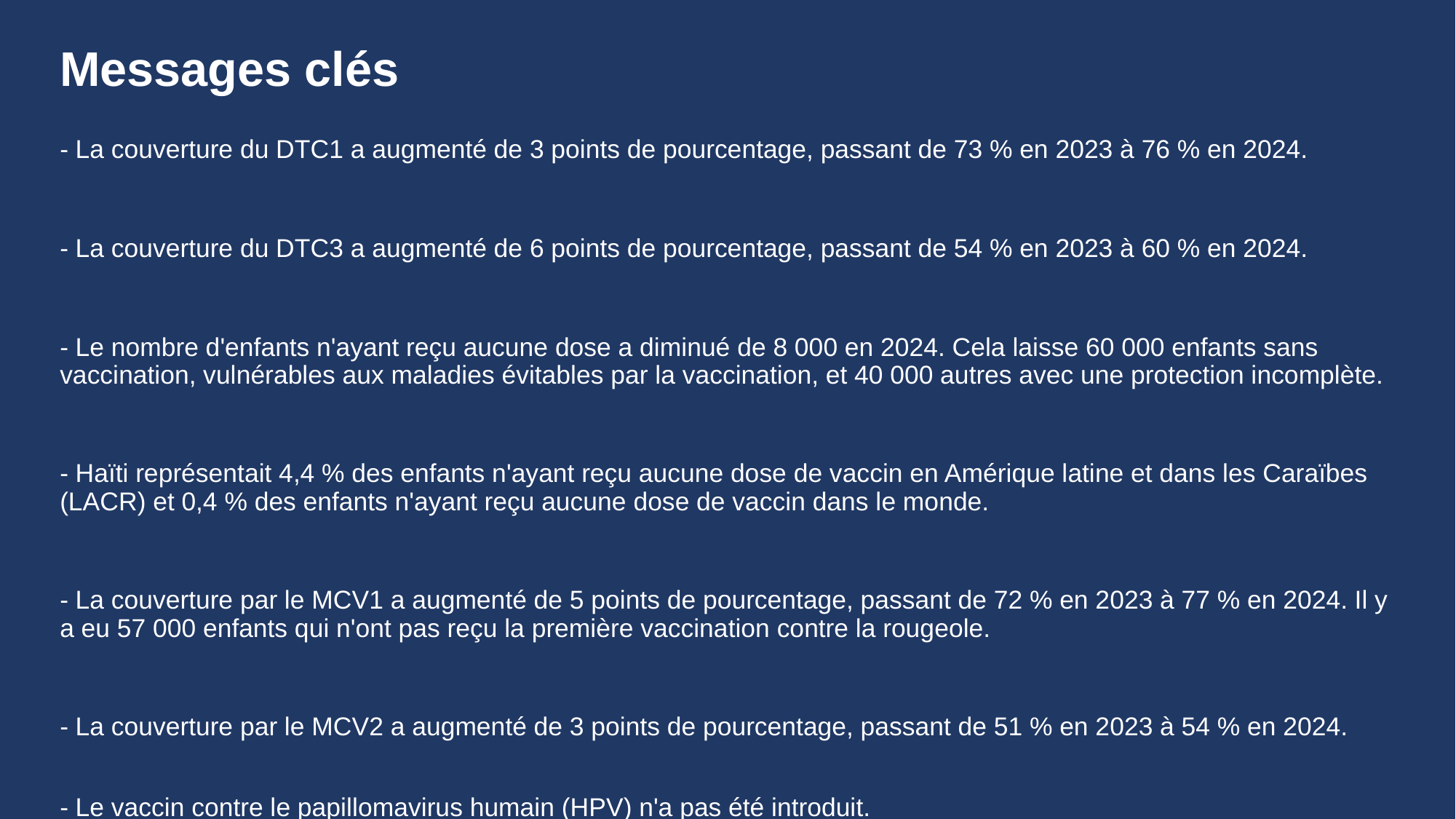

# Messages clés
- La couverture du DTC1 a augmenté de 3 points de pourcentage, passant de 73 % en 2023 à 76 % en 2024.

- La couverture du DTC3 a augmenté de 6 points de pourcentage, passant de 54 % en 2023 à 60 % en 2024.

- Le nombre d'enfants n'ayant reçu aucune dose a diminué de 8 000 en 2024. Cela laisse 60 000 enfants sans vaccination, vulnérables aux maladies évitables par la vaccination, et 40 000 autres avec une protection incomplète.

- Haïti représentait 4,4 % des enfants n'ayant reçu aucune dose de vaccin en Amérique latine et dans les Caraïbes (LACR) et 0,4 % des enfants n'ayant reçu aucune dose de vaccin dans le monde.

- La couverture par le MCV1 a augmenté de 5 points de pourcentage, passant de 72 % en 2023 à 77 % en 2024. Il y a eu 57 000 enfants qui n'ont pas reçu la première vaccination contre la rougeole.

- La couverture par le MCV2 a augmenté de 3 points de pourcentage, passant de 51 % en 2023 à 54 % en 2024.

- Le vaccin contre le papillomavirus humain (HPV) n'a pas été introduit.